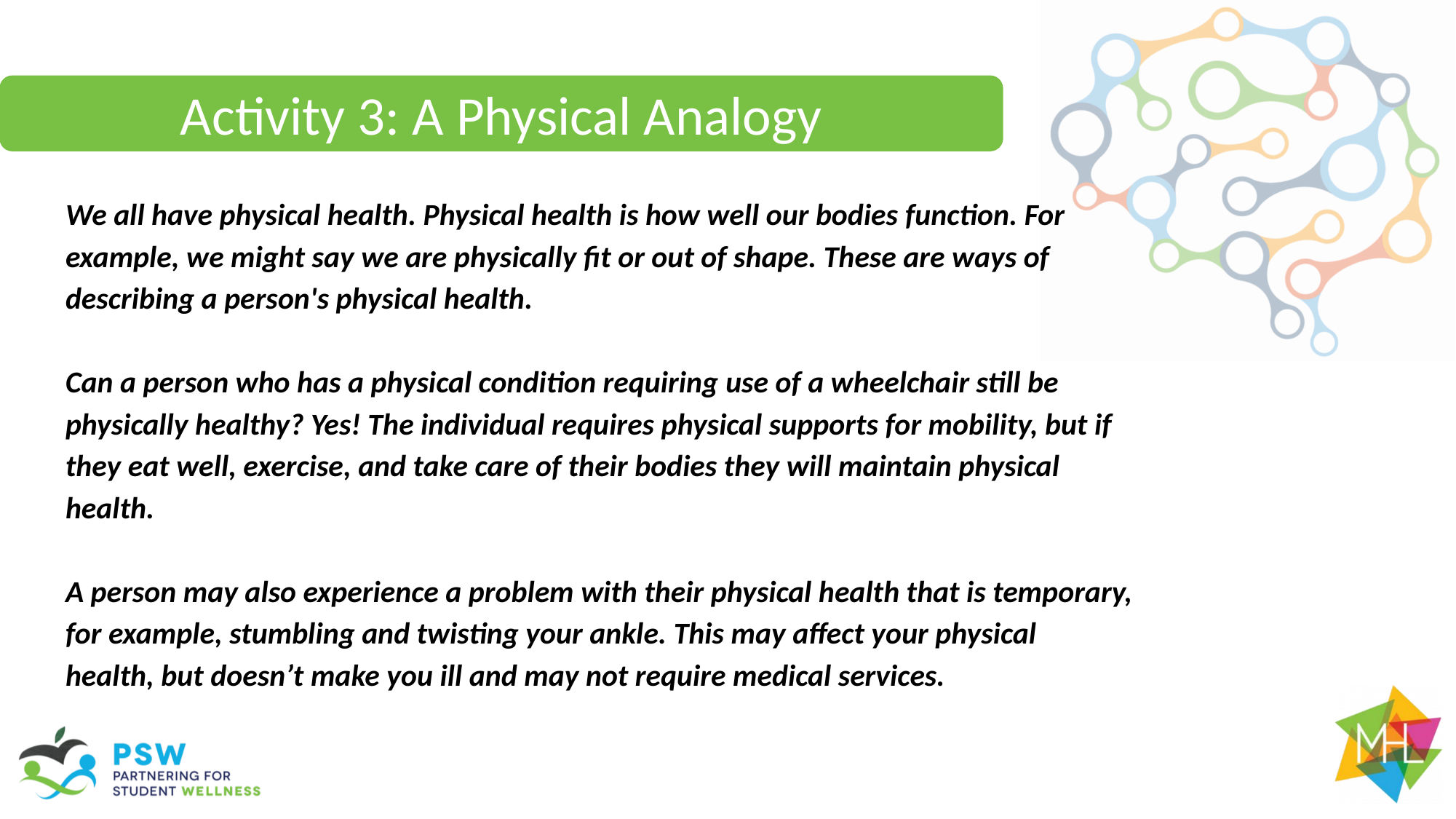

Activity 3: A Physical Analogy
We all have physical health. Physical health is how well our bodies function. For example, we might say we are physically fit or out of shape. These are ways of describing a person's physical health.
Can a person who has a physical condition requiring use of a wheelchair still be physically healthy? Yes! The individual requires physical supports for mobility, but if they eat well, exercise, and take care of their bodies they will maintain physical health. 
A person may also experience a problem with their physical health that is temporary, for example, stumbling and twisting your ankle. This may affect your physical health, but doesn’t make you ill and may not require medical services.